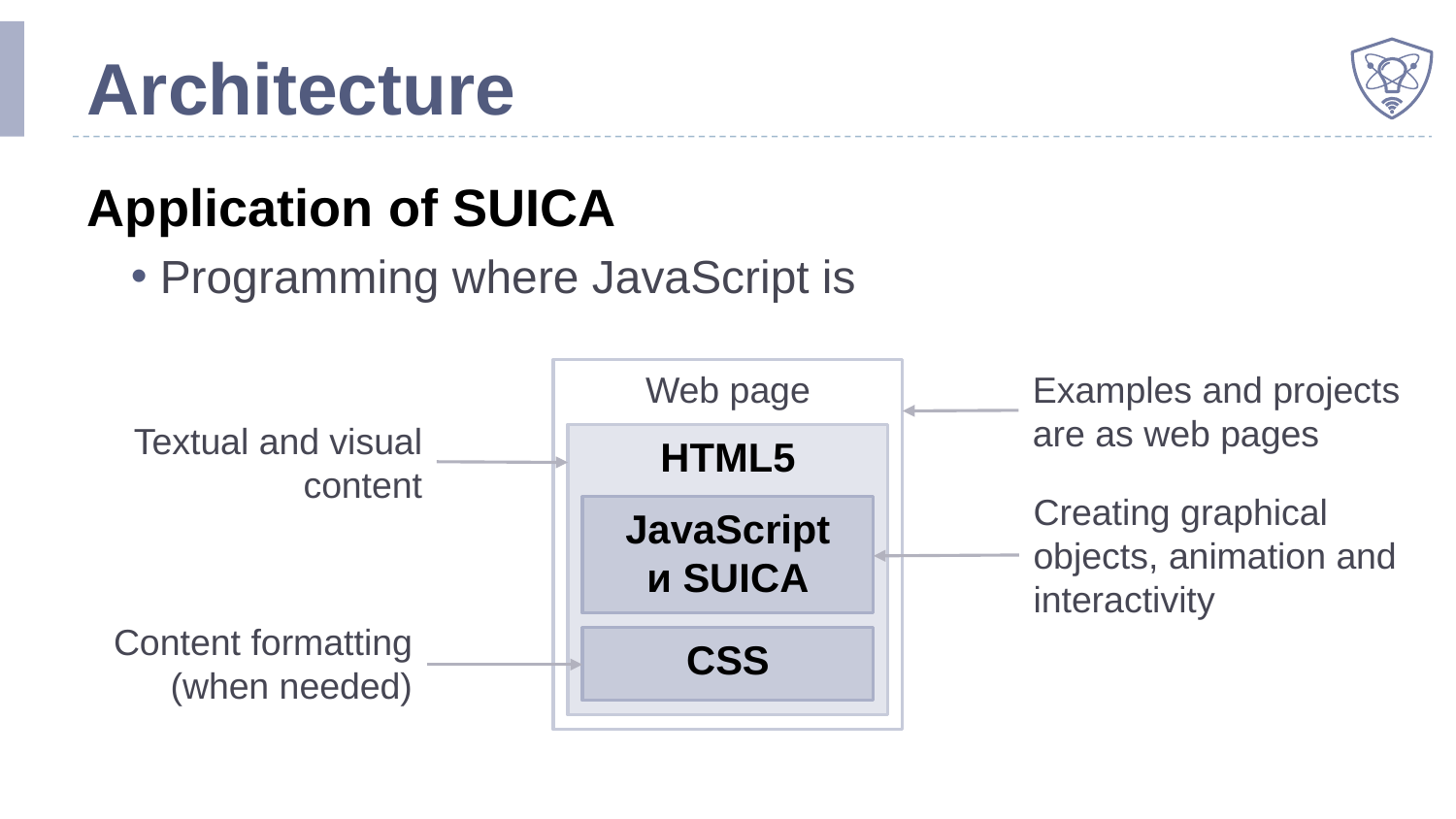

# Architecture
Application of SUICA
Programming where JavaScript is
Web page
Examples and projects are as web pages
Textual and visual content
HTML5
Creating graphical objects, animation and interactivity
JavaScript
и SUICA
Content formatting
(when needed)
CSS